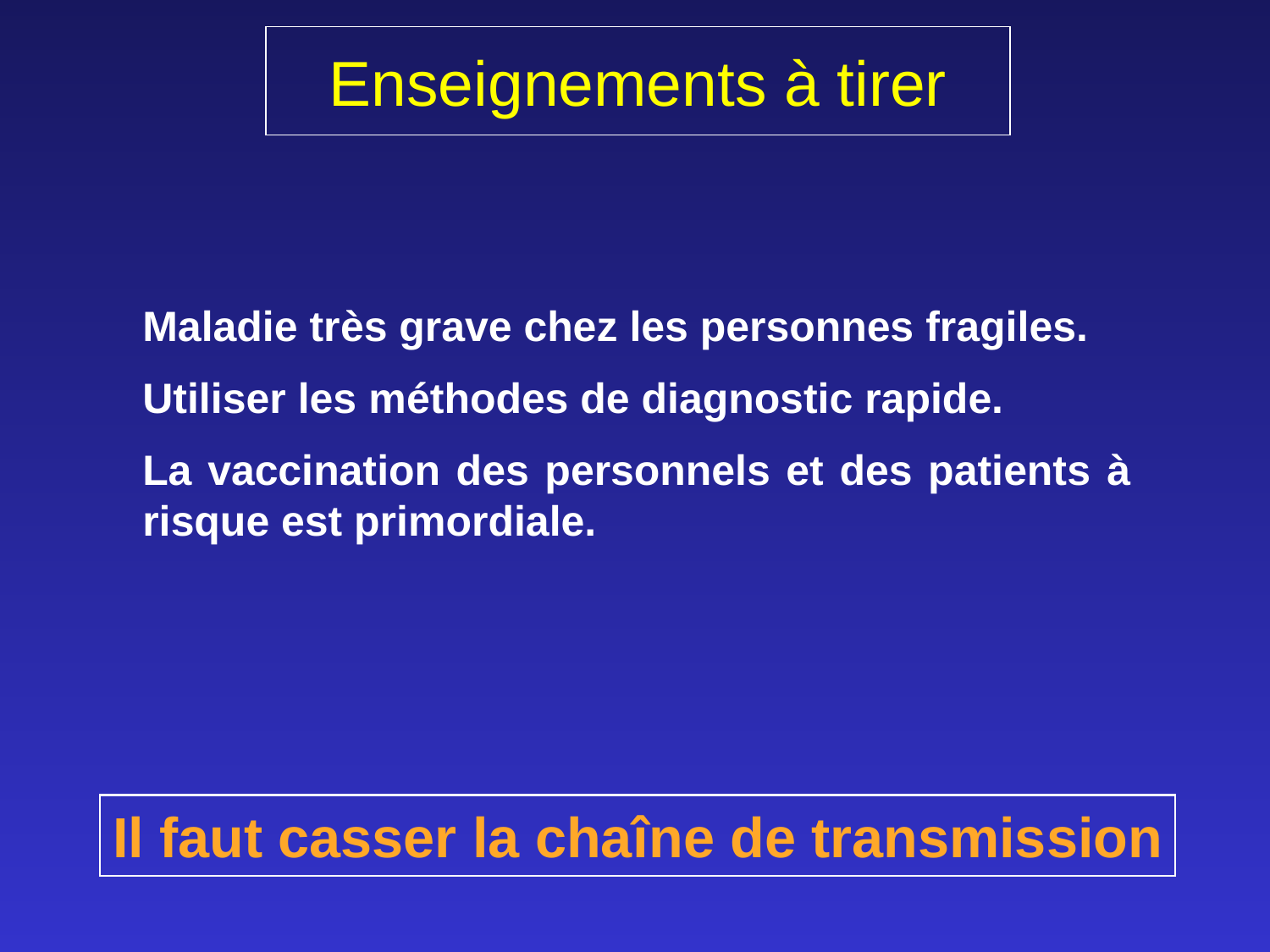

# Enseignements à tirer
Maladie très grave chez les personnes fragiles.
Utiliser les méthodes de diagnostic rapide.
La vaccination des personnels et des patients à risque est primordiale.
Il faut casser la chaîne de transmission